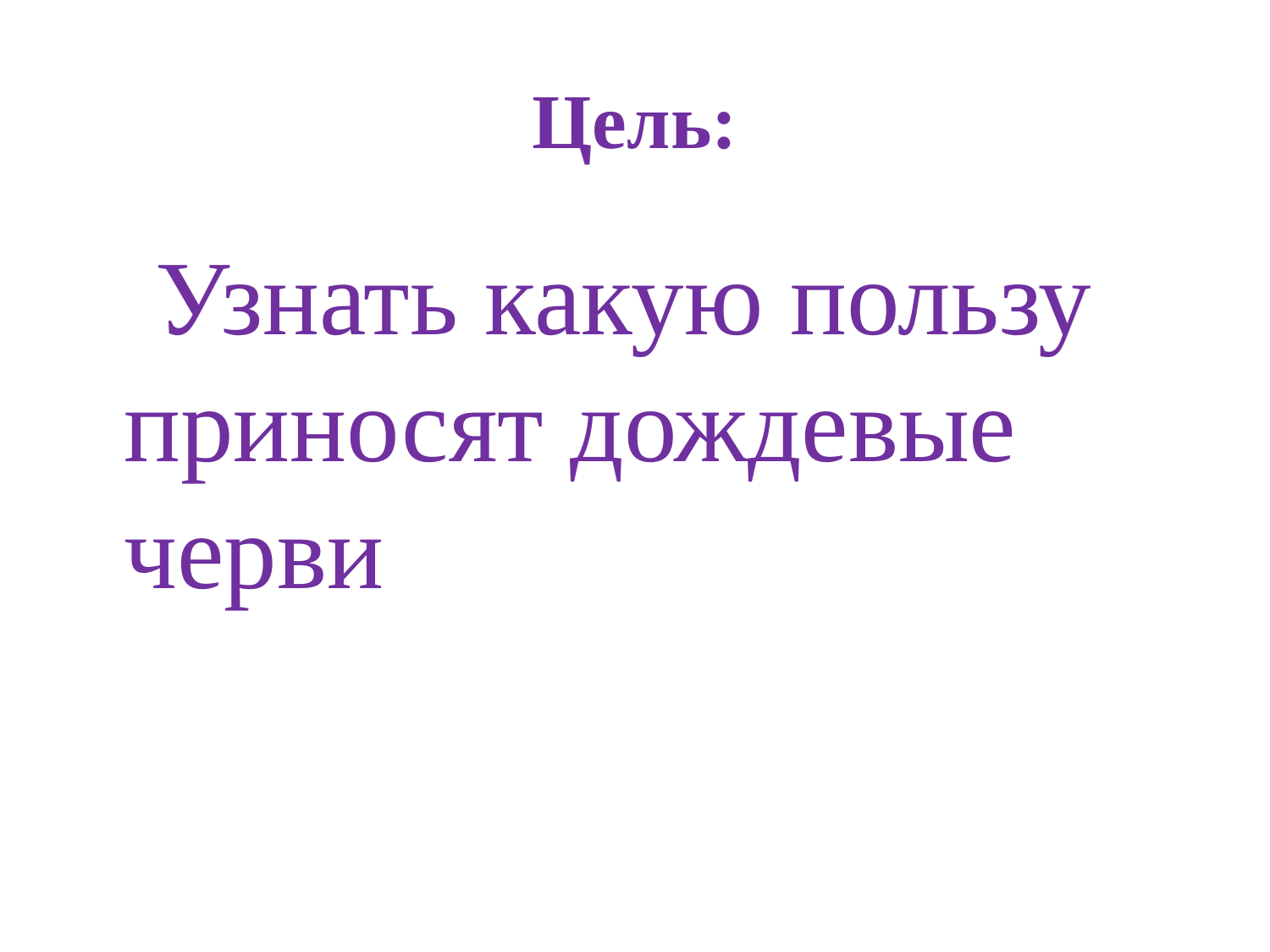

# Цель:
   Узнать какую пользу приносят дождевые черви